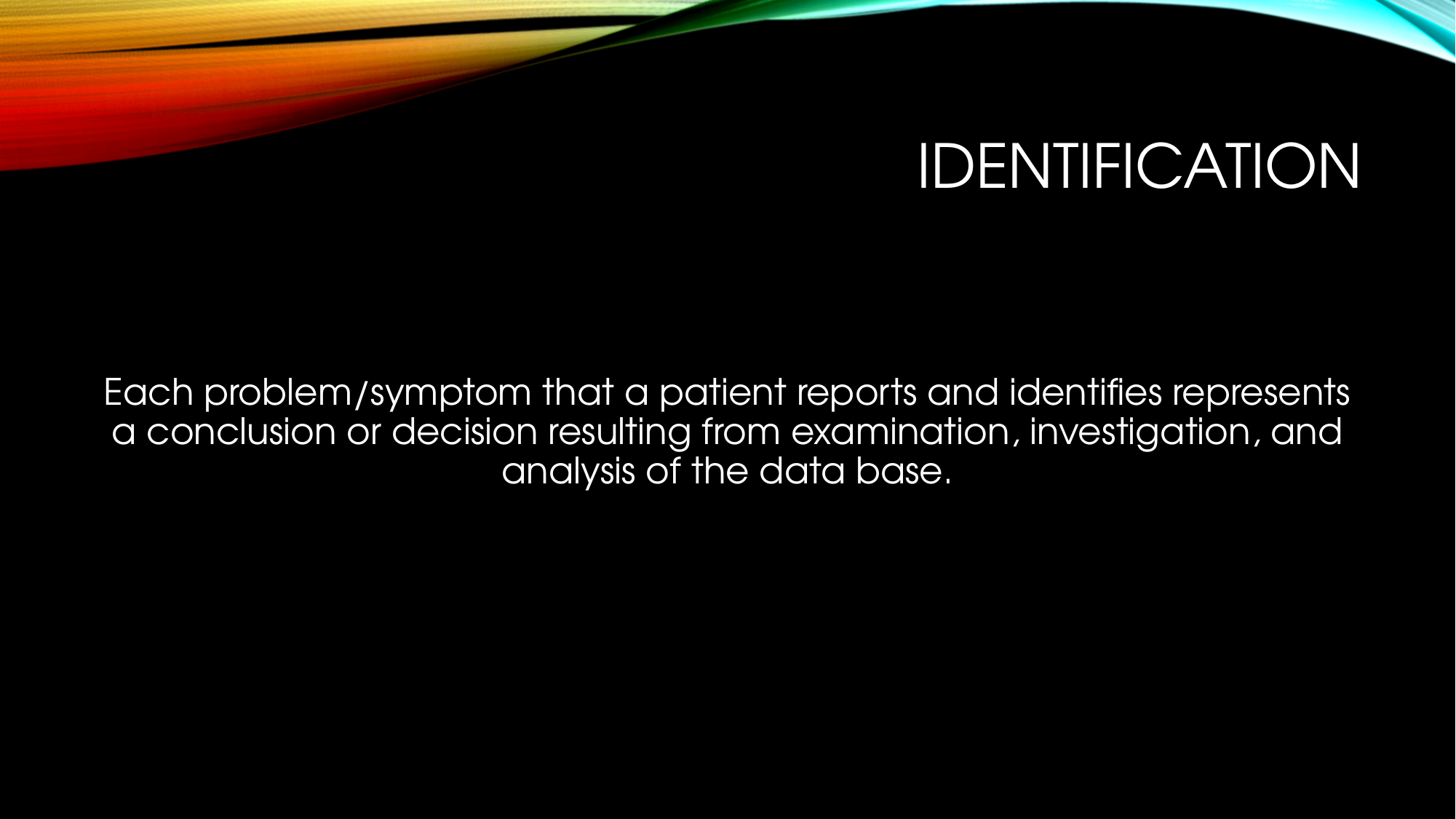

# Identification

Each problem/symptom that a patient reports and identifies represents a conclusion or decision resulting from examination, investigation, and analysis of the data base.